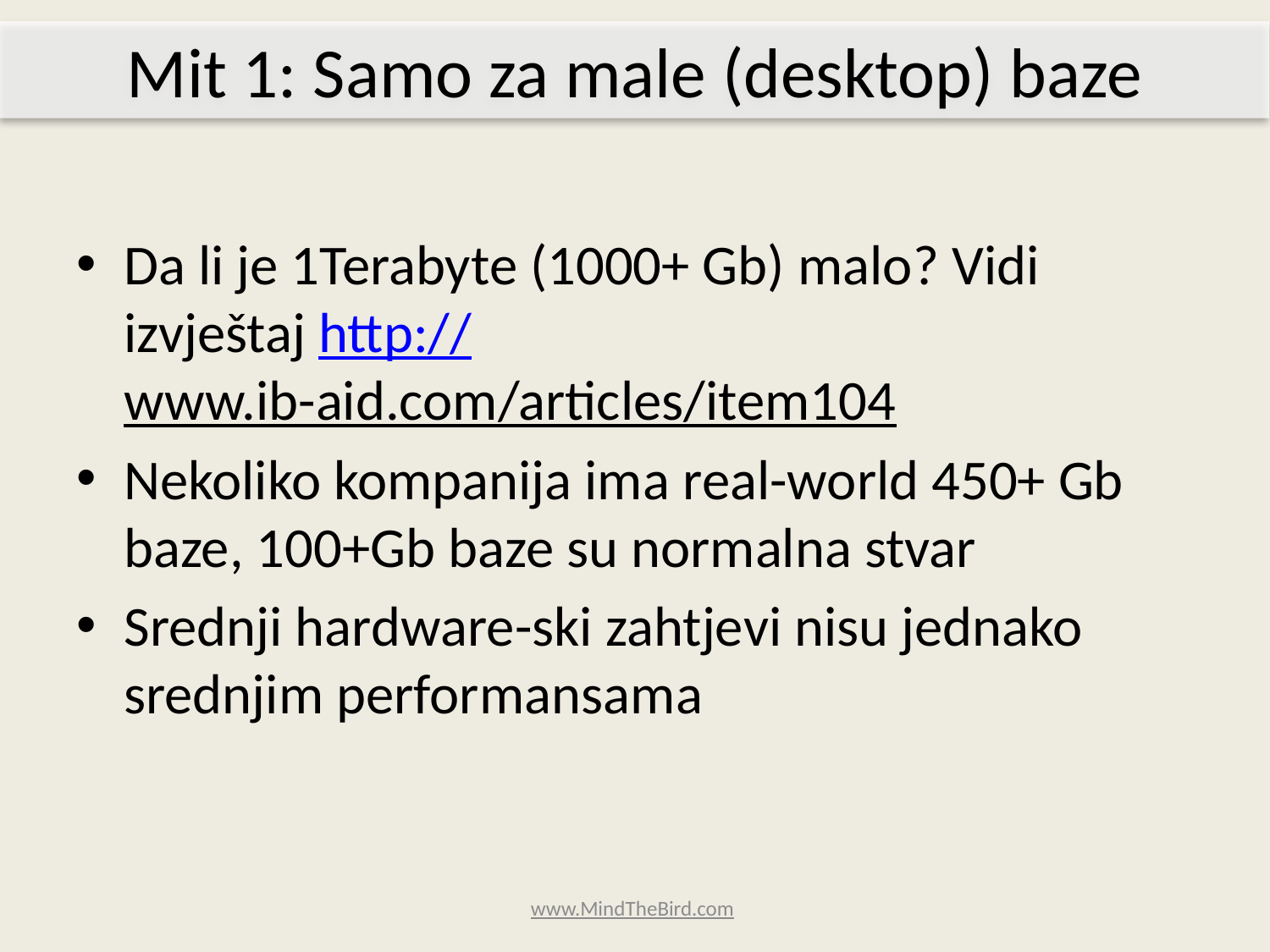

Mit 1: Samo za male (desktop) baze
Da li je 1Terabyte (1000+ Gb) malo? Vidi izvještaj http://www.ib-aid.com/articles/item104
Nekoliko kompanija ima real-world 450+ Gb baze, 100+Gb baze su normalna stvar
Srednji hardware-ski zahtjevi nisu jednako srednjim performansama

www.MindTheBird.com